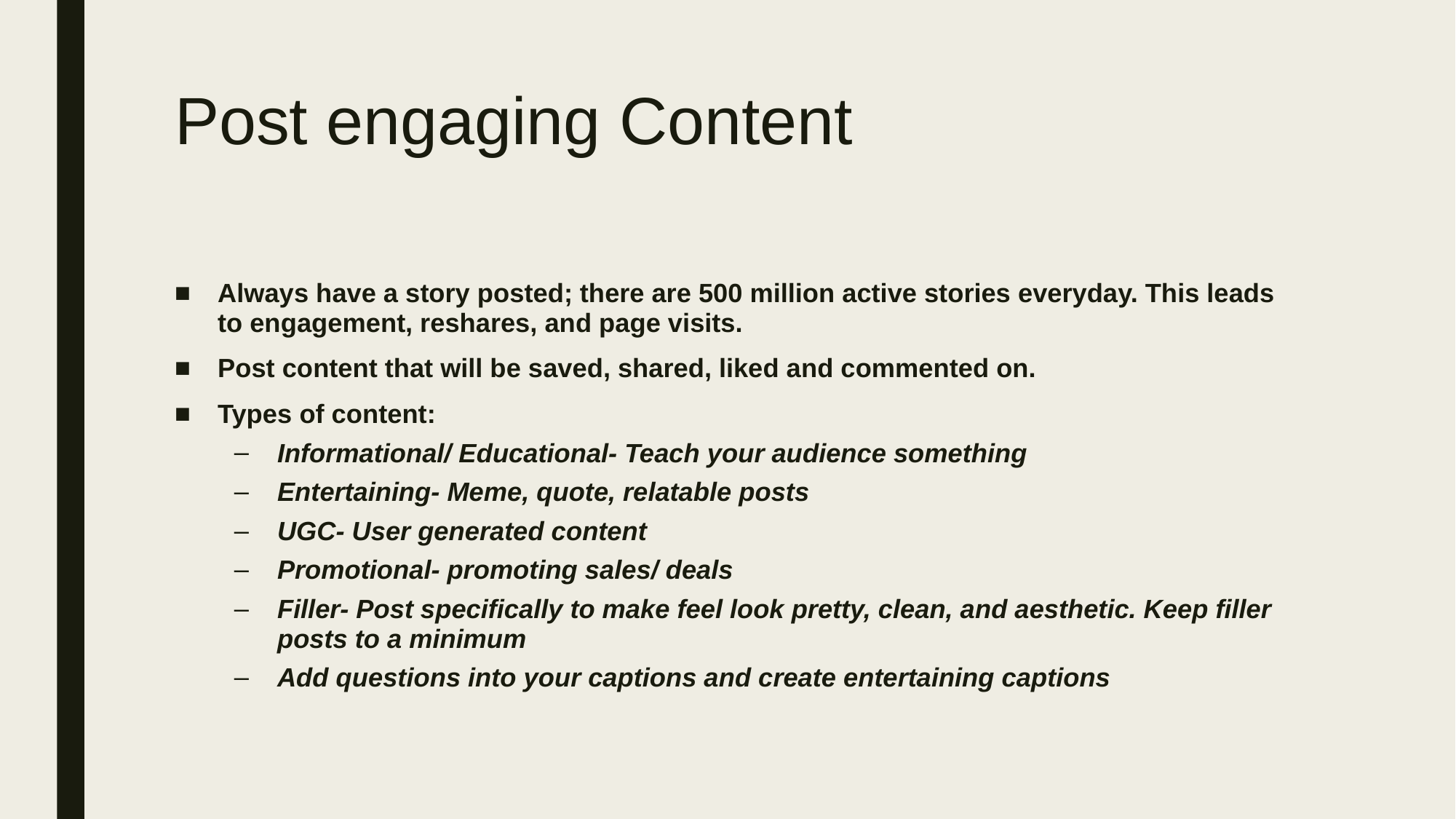

# Post engaging Content
Always have a story posted; there are 500 million active stories everyday. This leads to engagement, reshares, and page visits.
Post content that will be saved, shared, liked and commented on.
Types of content:
Informational/ Educational- Teach your audience something
Entertaining- Meme, quote, relatable posts
UGC- User generated content
Promotional- promoting sales/ deals
Filler- Post specifically to make feel look pretty, clean, and aesthetic. Keep filler posts to a minimum
Add questions into your captions and create entertaining captions